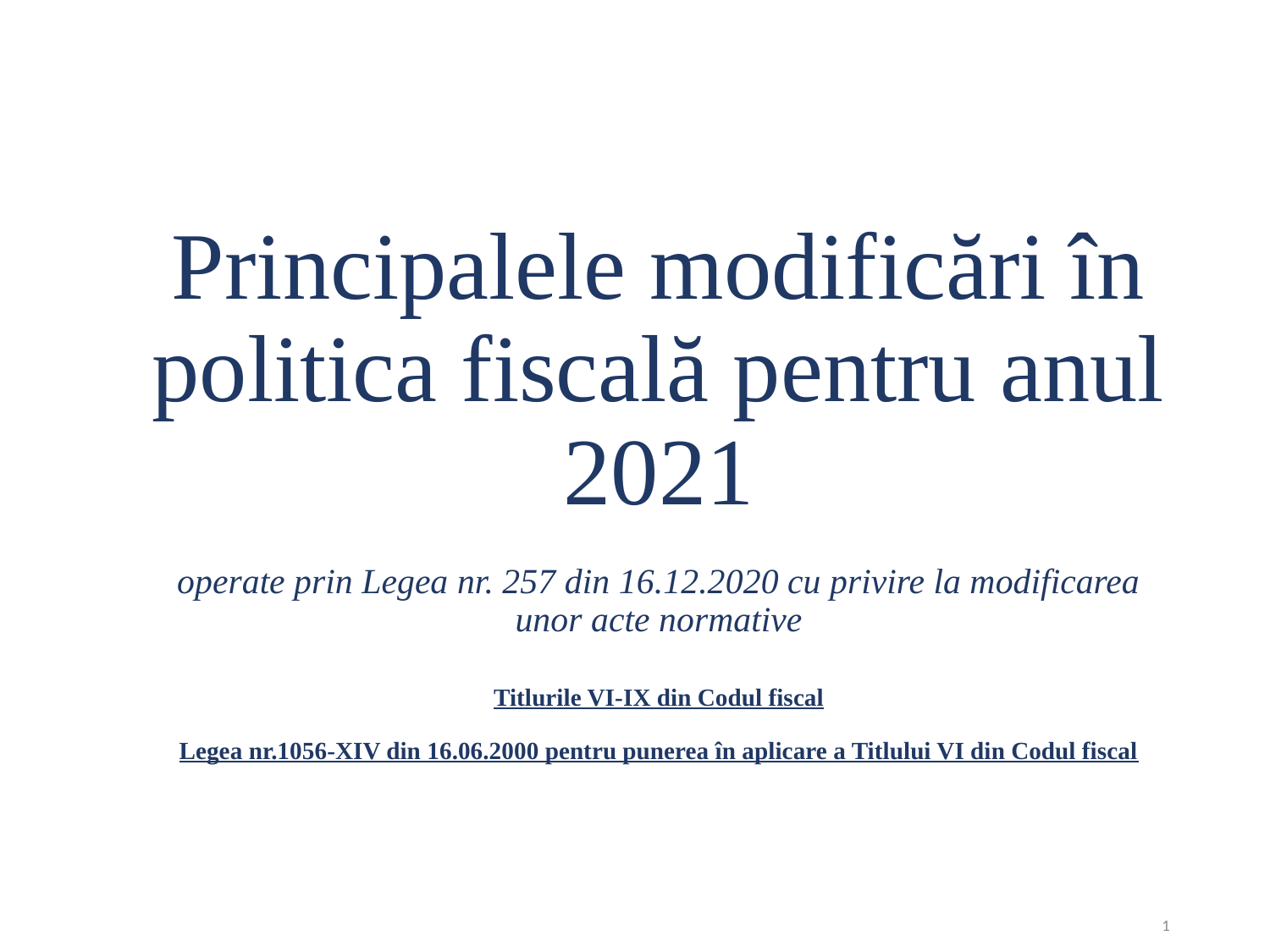

# Principalele modificări în politica fiscală pentru anul 2021 operate prin Legea nr. 257 din 16.12.2020 cu privire la modificarea unor acte normative Titlurile VI-IX din Codul fiscal Legea nr.1056-XIV din 16.06.2000 pentru punerea în aplicare a Titlului VI din Codul fiscal
1